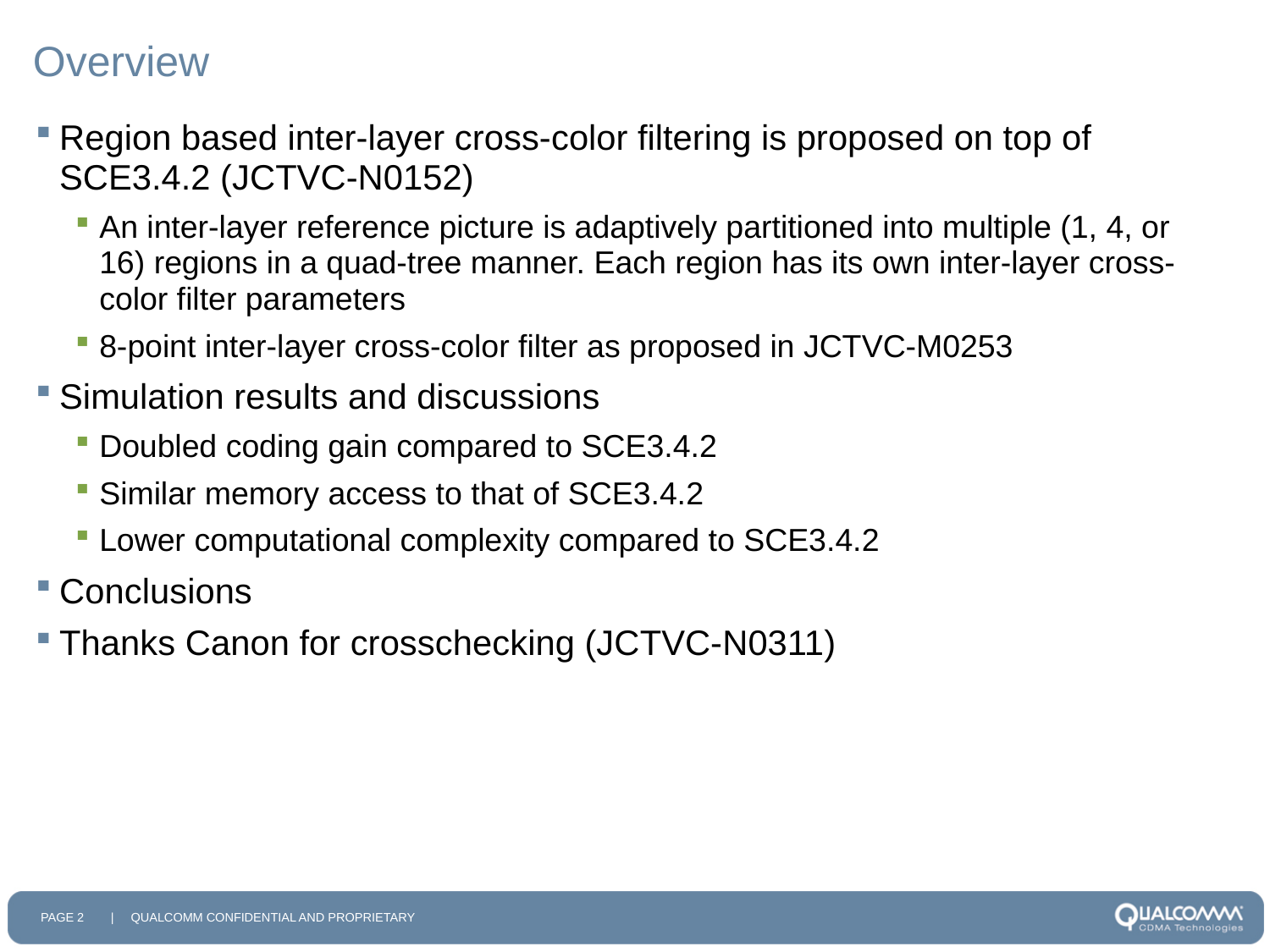

# Overview
Region based inter-layer cross-color filtering is proposed on top of SCE3.4.2 (JCTVC-N0152)
An inter-layer reference picture is adaptively partitioned into multiple (1, 4, or 16) regions in a quad-tree manner. Each region has its own inter-layer cross-color filter parameters
8-point inter-layer cross-color filter as proposed in JCTVC-M0253
Simulation results and discussions
Doubled coding gain compared to SCE3.4.2
Similar memory access to that of SCE3.4.2
Lower computational complexity compared to SCE3.4.2
Conclusions
Thanks Canon for crosschecking (JCTVC-N0311)